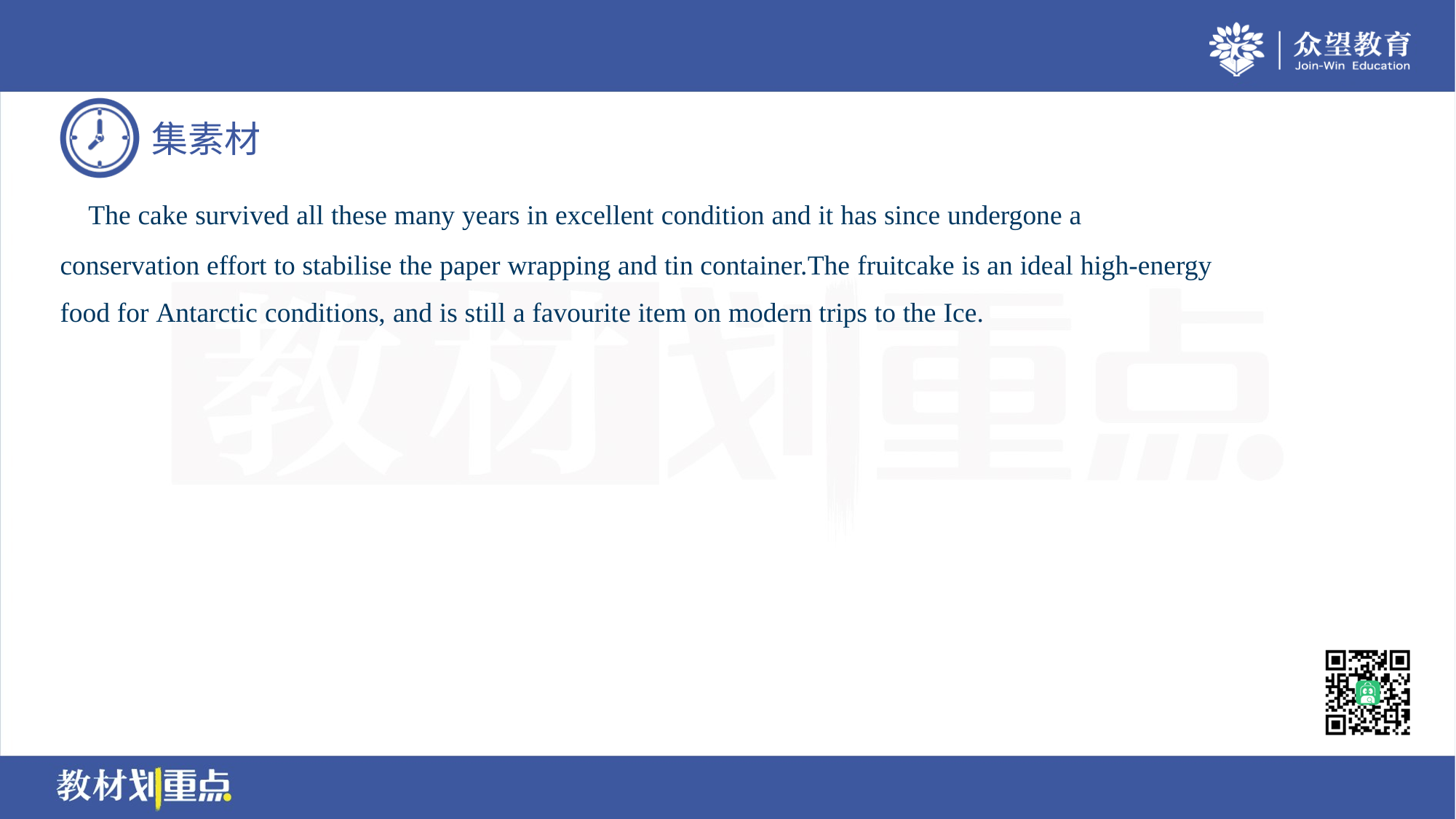

The cake survived all these many years in excellent condition and it has since undergone a
conservation effort to stabilise the paper wrapping and tin container.The fruitcake is an ideal high-energy
food for Antarctic conditions, and is still a favourite item on modern trips to the Ice.